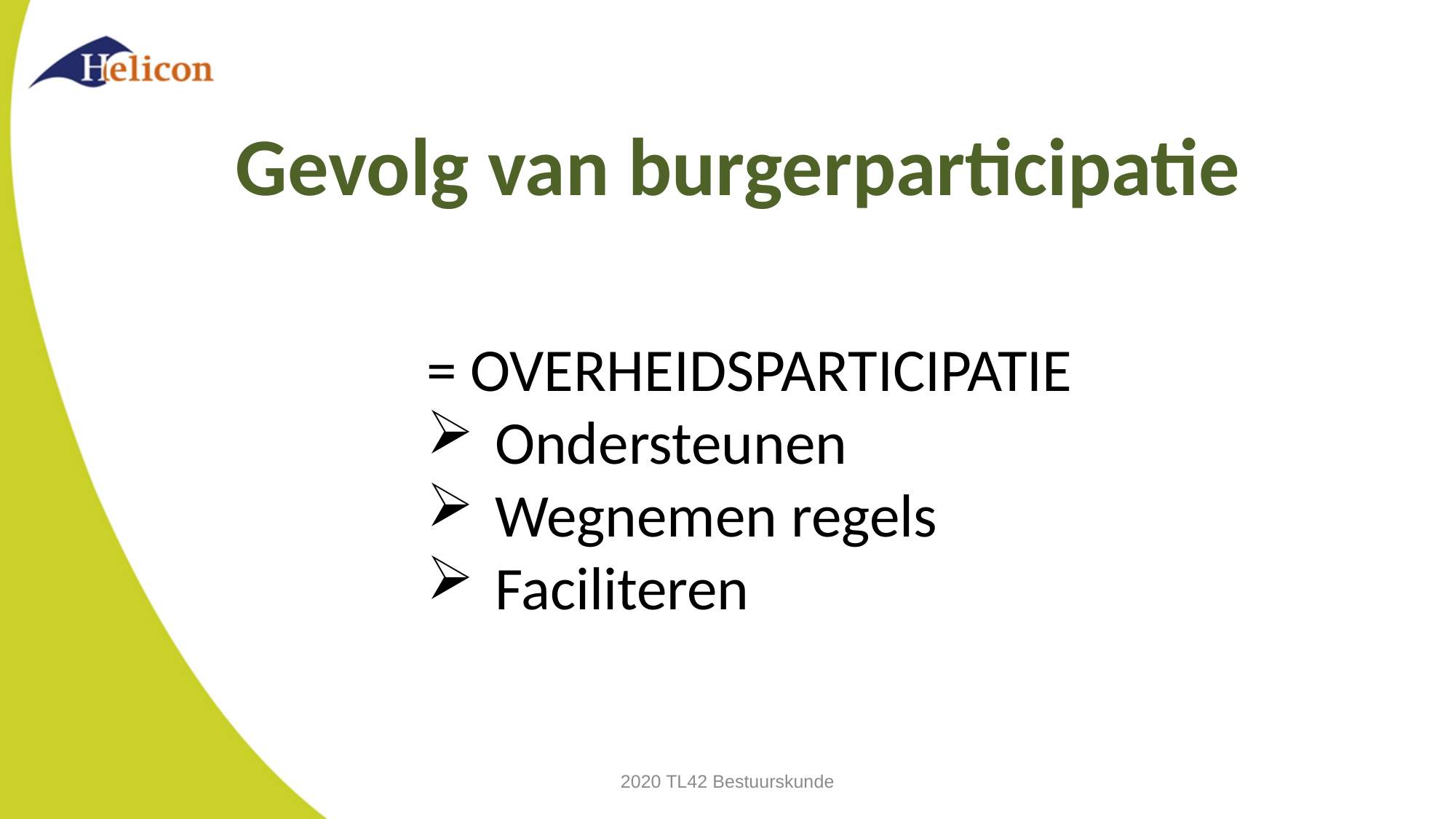

Gevolg van burgerparticipatie
= OVERHEIDSPARTICIPATIE
Ondersteunen
Wegnemen regels
Faciliteren
2020 TL42 Bestuurskunde